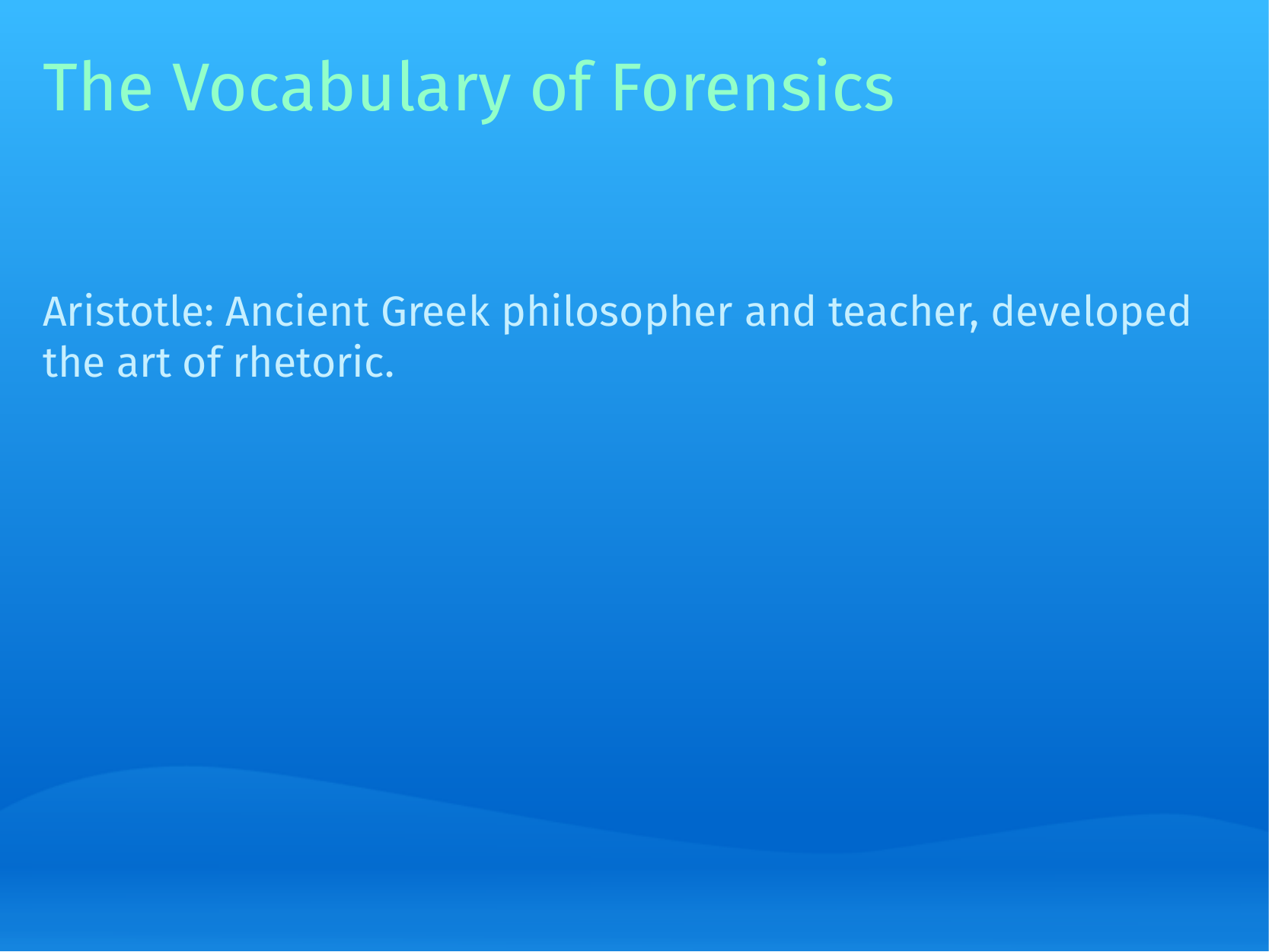

# The Vocabulary of Forensics

Aristotle: Ancient Greek philosopher and teacher, developed the art of rhetoric.